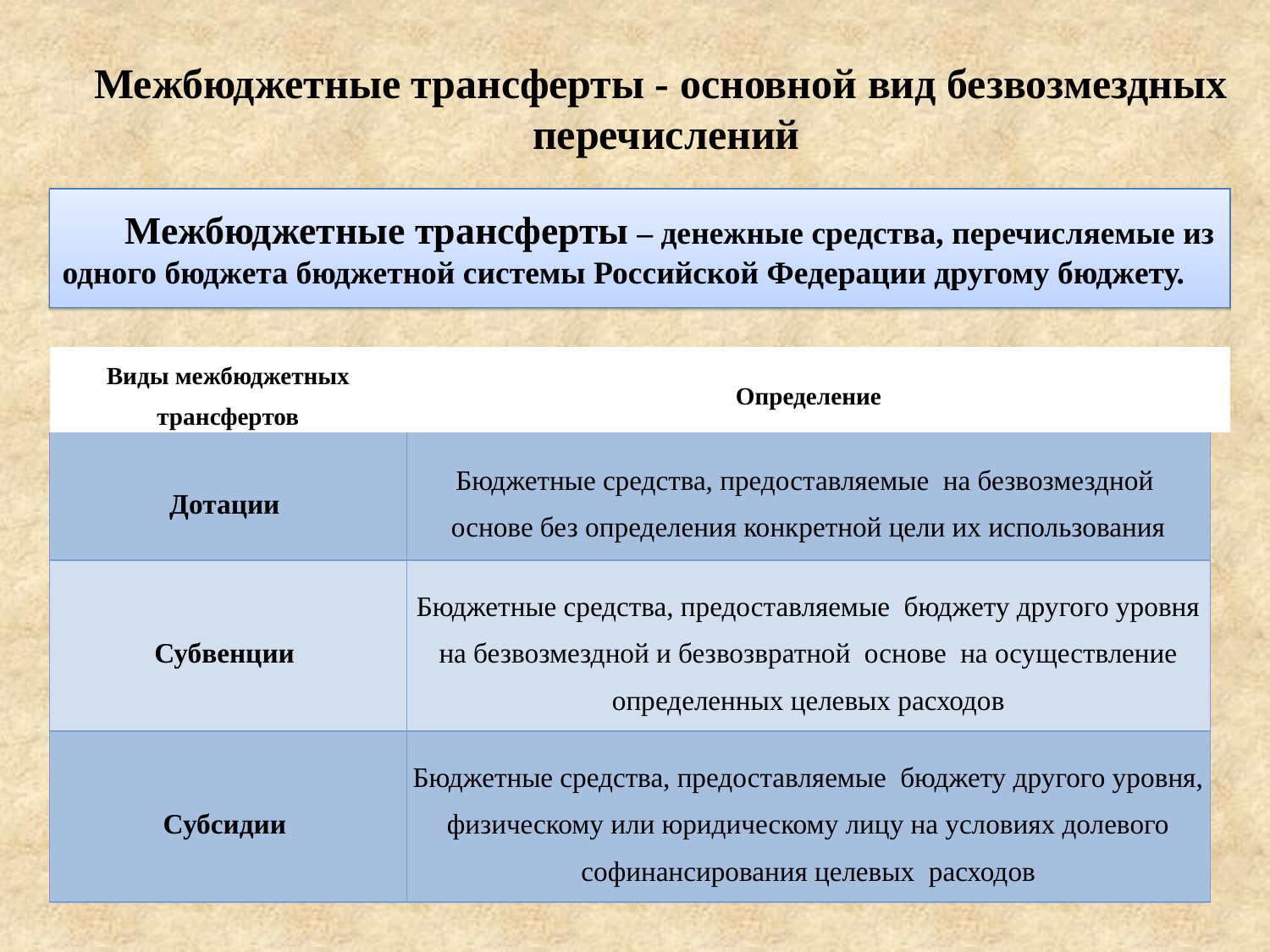

Межбюджетные трансферты - основной вид безвозмездных
перечислений

Межбюджетные трансферты – денежные средства, перечисляемые из одного бюджета бюджетной системы Российской Федерации другому бюджету.
| Виды межбюджетных трансфертов | Определение |  |
| --- | --- | --- |
| Дотации | Бюджетные средства, предоставляемые на безвозмездной основе без определения конкретной цели их использования |  |
| Субвенции | Бюджетные средства, предоставляемые бюджету другого уровня на безвозмездной и безвозвратной основе на осуществление определенных целевых расходов |  |
| Субсидии | Бюджетные средства, предоставляемые бюджету другого уровня, физическому или юридическому лицу на условиях долевого софинансирования целевых расходов |  |